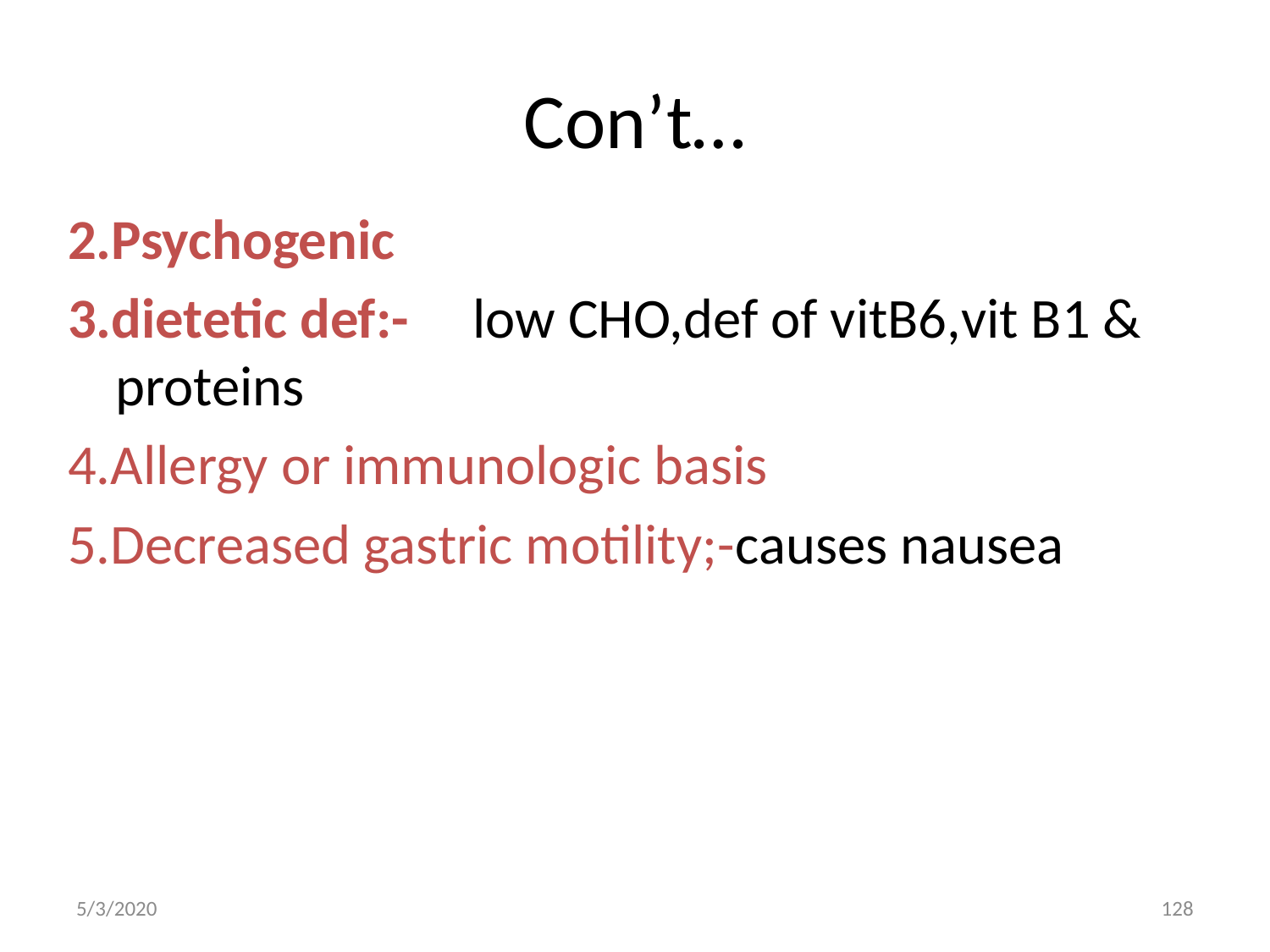

# Con’t…
2.Psychogenic
3.dietetic def:-     low CHO,def of vitB6,vit B1 & proteins
4.Allergy or immunologic basis
5.Decreased gastric motility;-causes nausea

5/3/2020
128